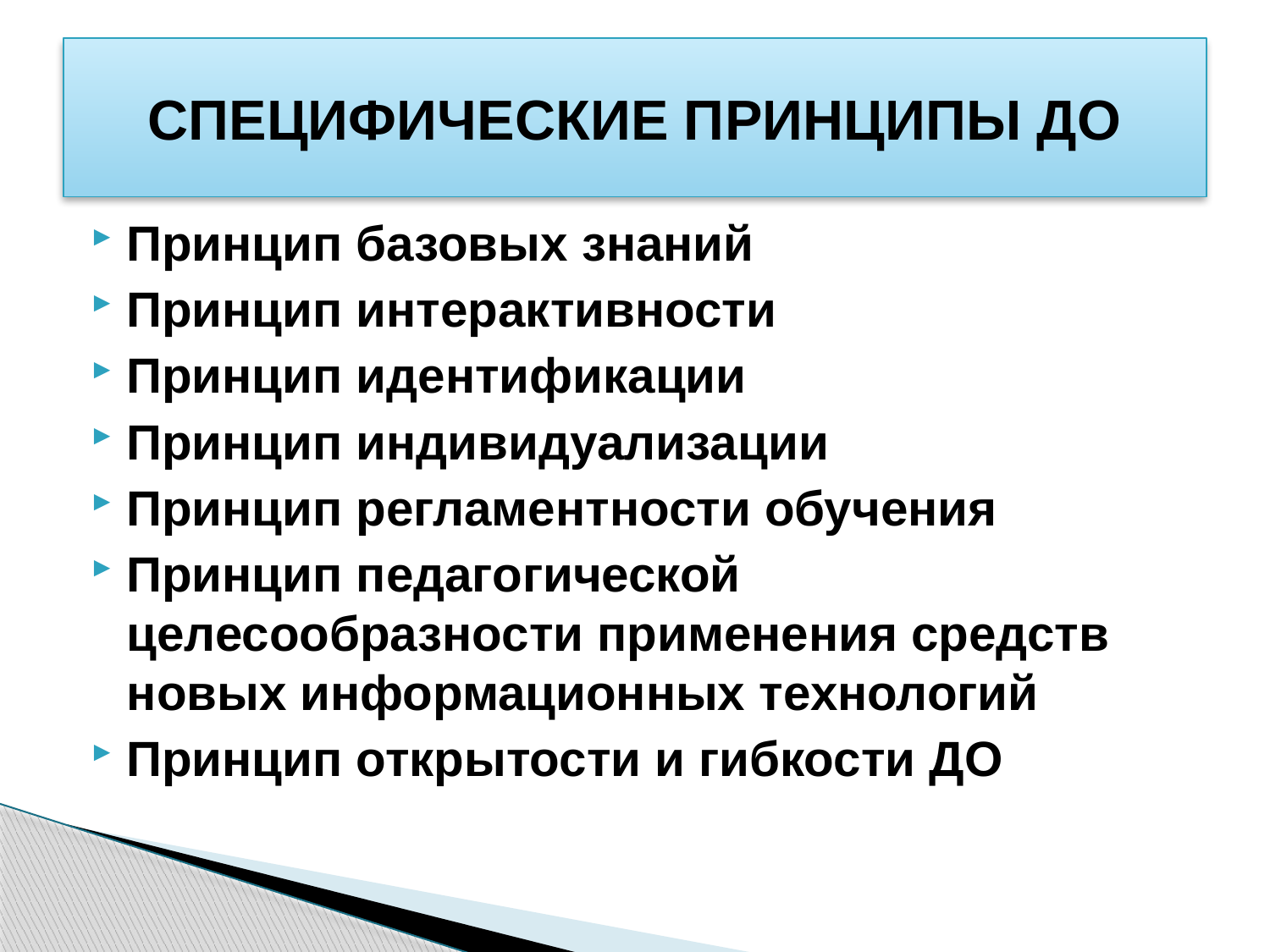

# Специфические Принципы ДО
Принцип базовых знаний
Принцип интерактивности
Принцип идентификации
Принцип индивидуализации
Принцип регламентности обучения
Принцип педагогической целесообразности применения средств новых информационных технологий
Принцип открытости и гибкости ДО